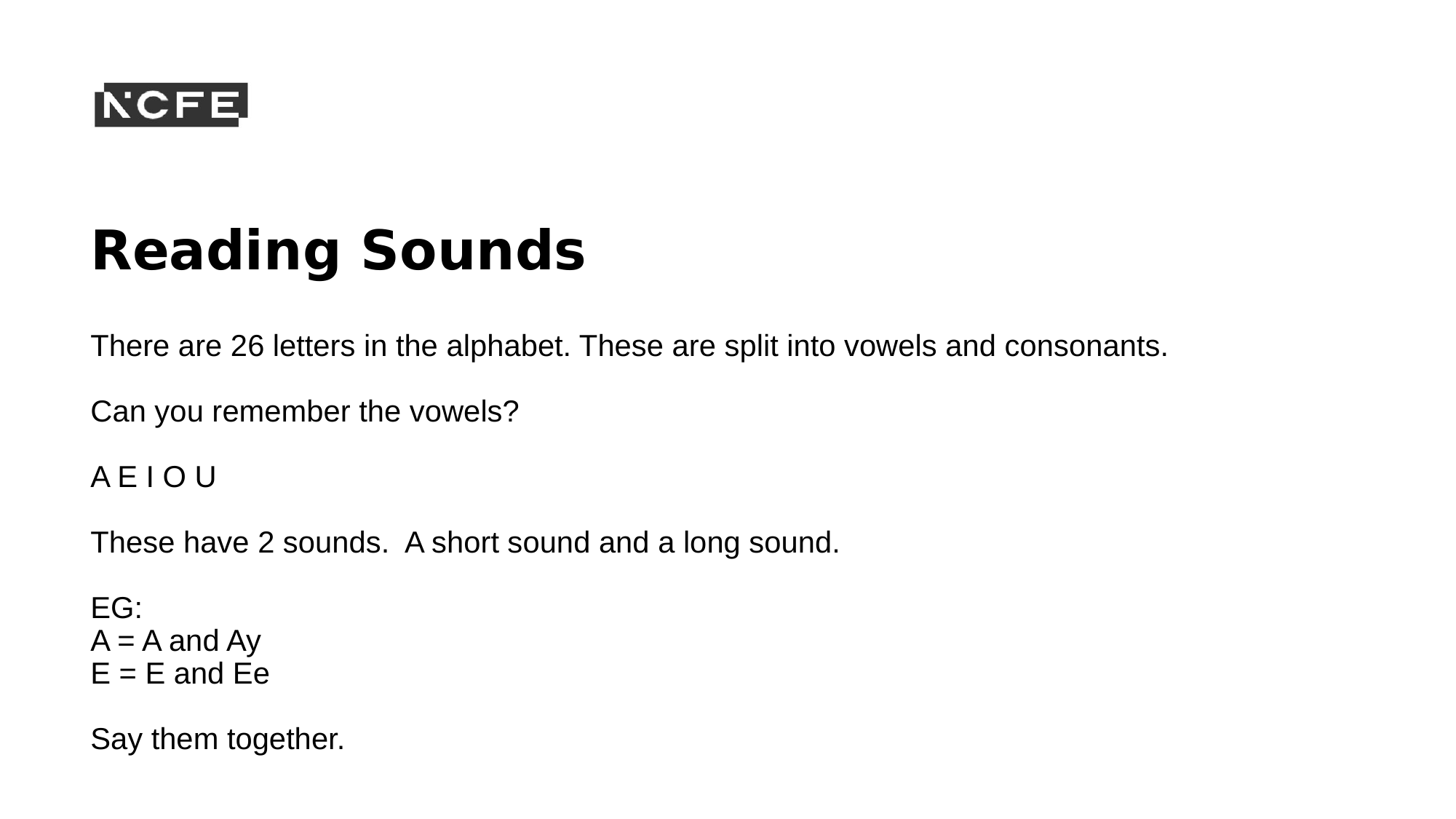

# Reading Sounds
There are 26 letters in the alphabet. These are split into vowels and consonants.

Can you remember the vowels?

A E I O U

These have 2 sounds.  A short sound and a long sound.

EG:
A = A and Ay
E = E and Ee

Say them together.